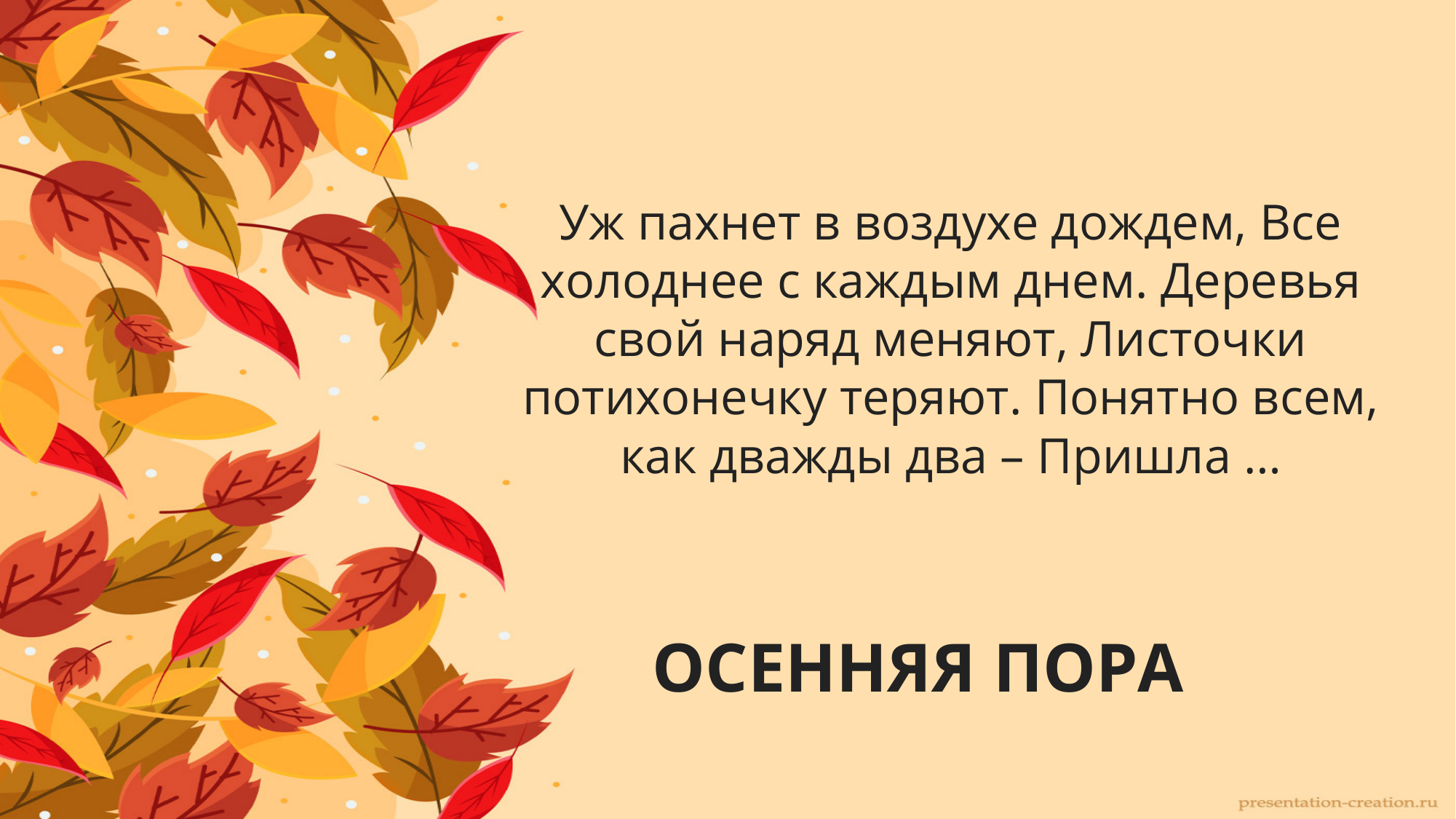

#
Уж пахнет в воздухе дождем, Все холоднее с каждым днем. Деревья свой наряд меняют, Листочки потихонечку теряют. Понятно всем, как дважды два – Пришла …
ОСЕННЯЯ ПОРА